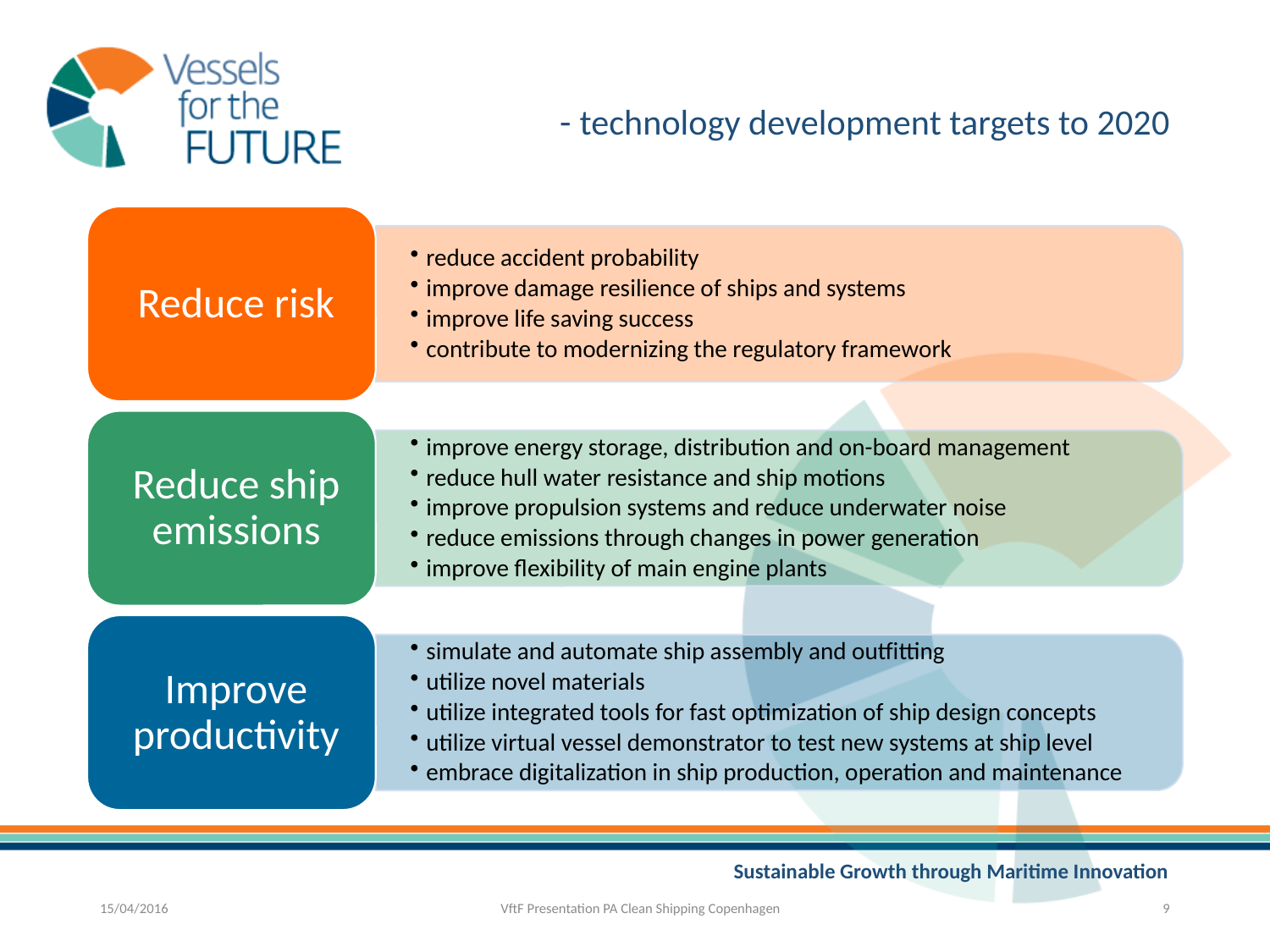

# - technology development targets to 2020
reduce accident probability
improve damage resilience of ships and systems
improve life saving success
contribute to modernizing the regulatory framework
Reduce risk
improve energy storage, distribution and on-board management
reduce hull water resistance and ship motions
improve propulsion systems and reduce underwater noise
reduce emissions through changes in power generation
improve flexibility of main engine plants
Reduce ship emissions
simulate and automate ship assembly and outfitting
utilize novel materials
utilize integrated tools for fast optimization of ship design concepts
utilize virtual vessel demonstrator to test new systems at ship level
embrace digitalization in ship production, operation and maintenance
Improve productivity
15/04/2016
VftF Presentation PA Clean Shipping Copenhagen
9